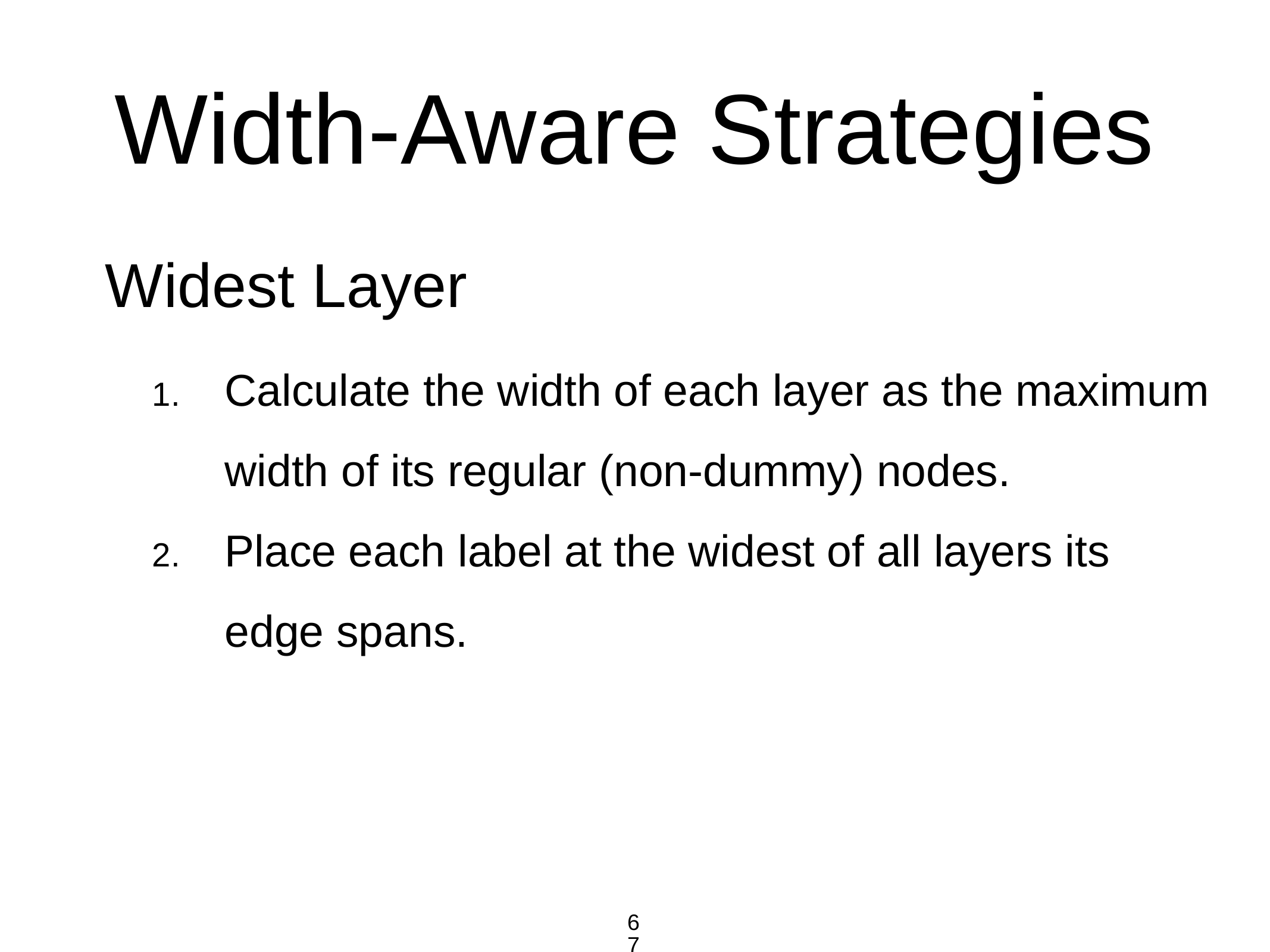

# Width-Aware Strategies
Widest Layer
Calculate the width of each layer as the maximum
width of its regular (non-dummy) nodes.
Place each label at the widest of all layers its
edge spans.
67